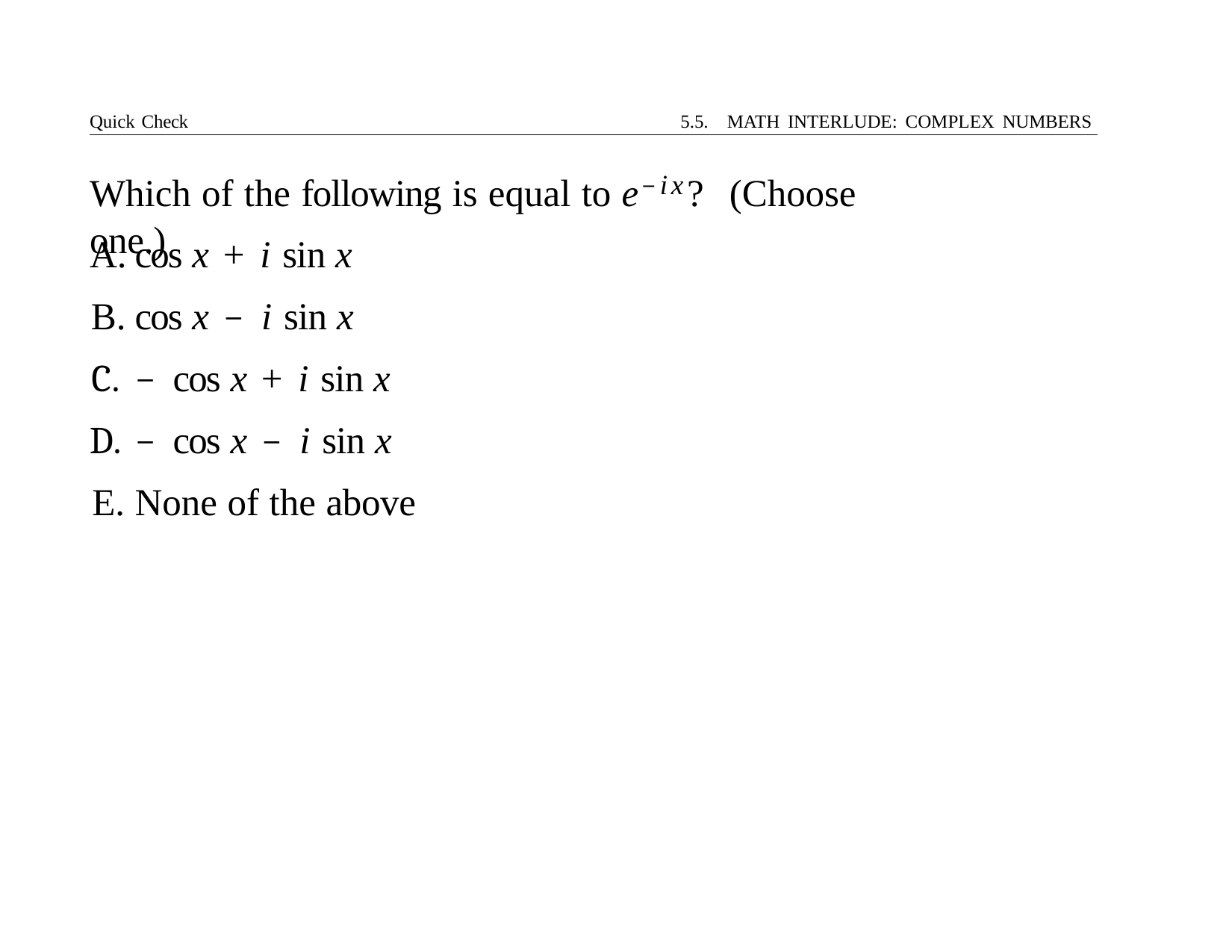

Quick Check	5.5.  MATH INTERLUDE: COMPLEX NUMBERS

# Which of the following is equal to e−ix?	(Choose one.)
cos x + i sin x
cos x − i sin x
− cos x + i sin x
− cos x − i sin x
None of the above